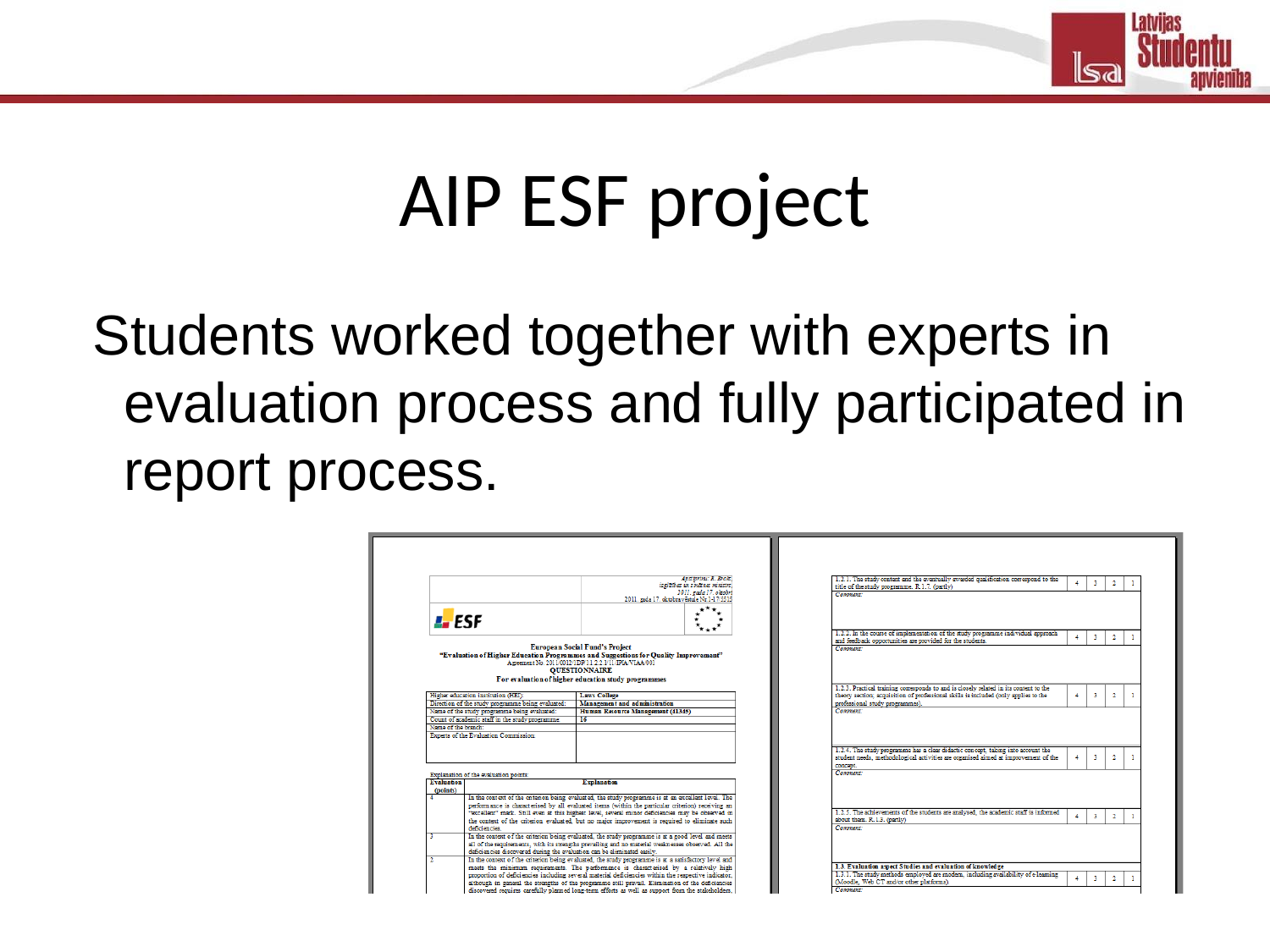

# AIP ESF project
Students worked together with experts in evaluation process and fully participated in report process.